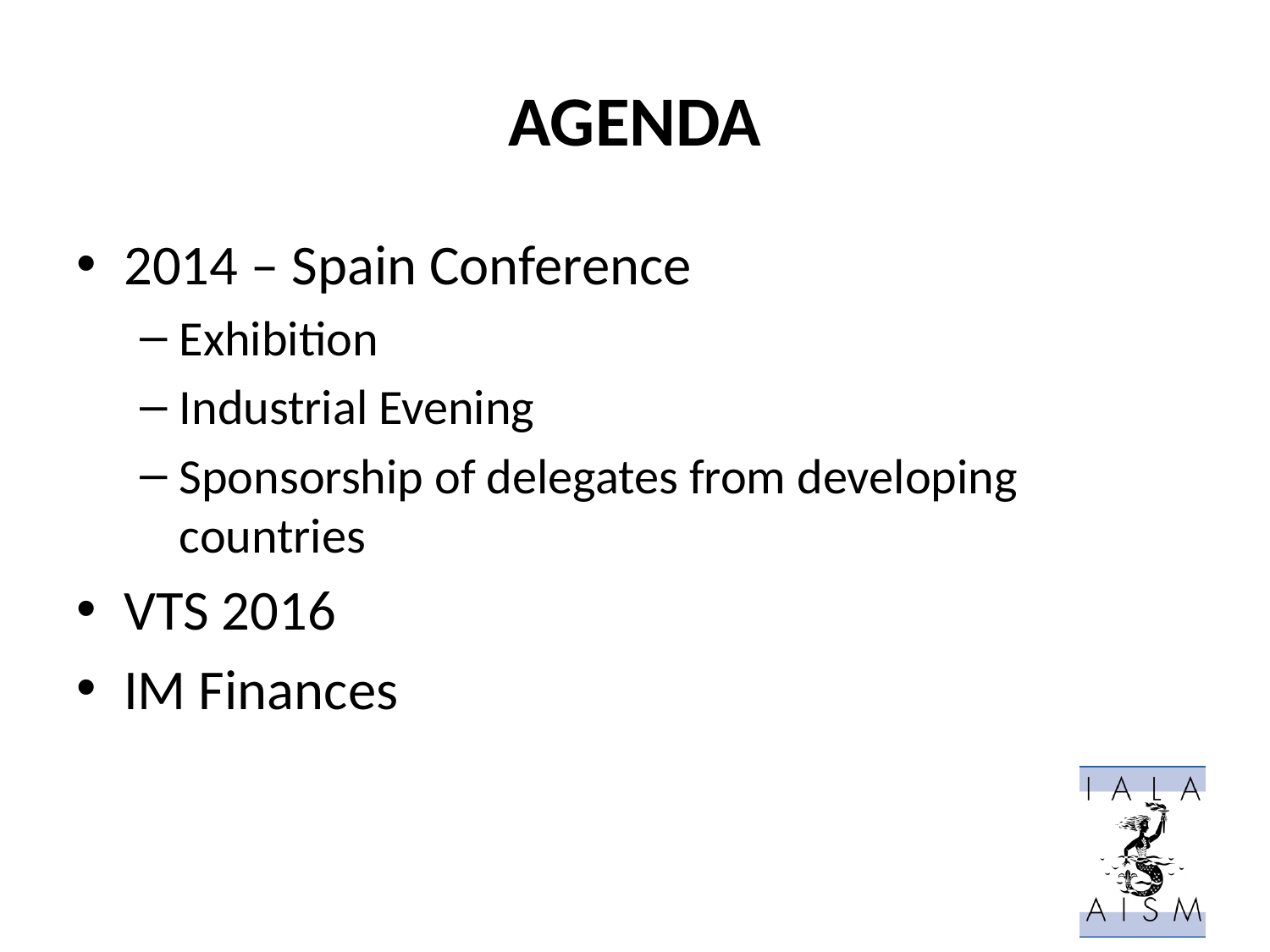

# AGENDA
2014 – Spain Conference
Exhibition
Industrial Evening
Sponsorship of delegates from developing countries
VTS 2016
IM Finances